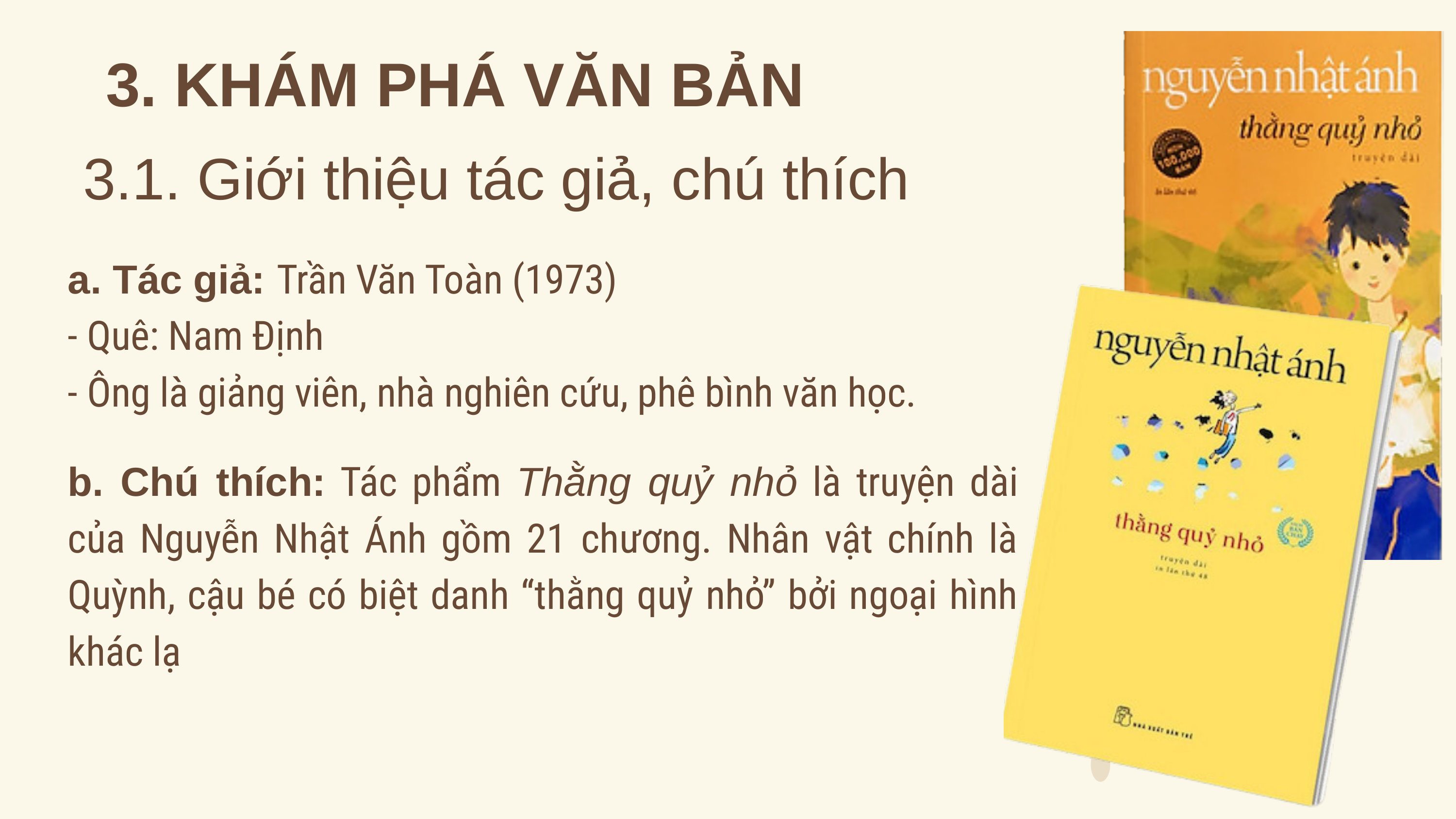

3. KHÁM PHÁ VĂN BẢN
3.1. Giới thiệu tác giả, chú thích
a. Tác giả: Trần Văn Toàn (1973)
- Quê: Nam Định
- Ông là giảng viên, nhà nghiên cứu, phê bình văn học.

b. Chú thích: Tác phẩm Thằng quỷ nhỏ là truyện dài của Nguyễn Nhật Ánh gồm 21 chương. Nhân vật chính là Quỳnh, cậu bé có biệt danh “thằng quỷ nhỏ” bởi ngoại hình khác lạ